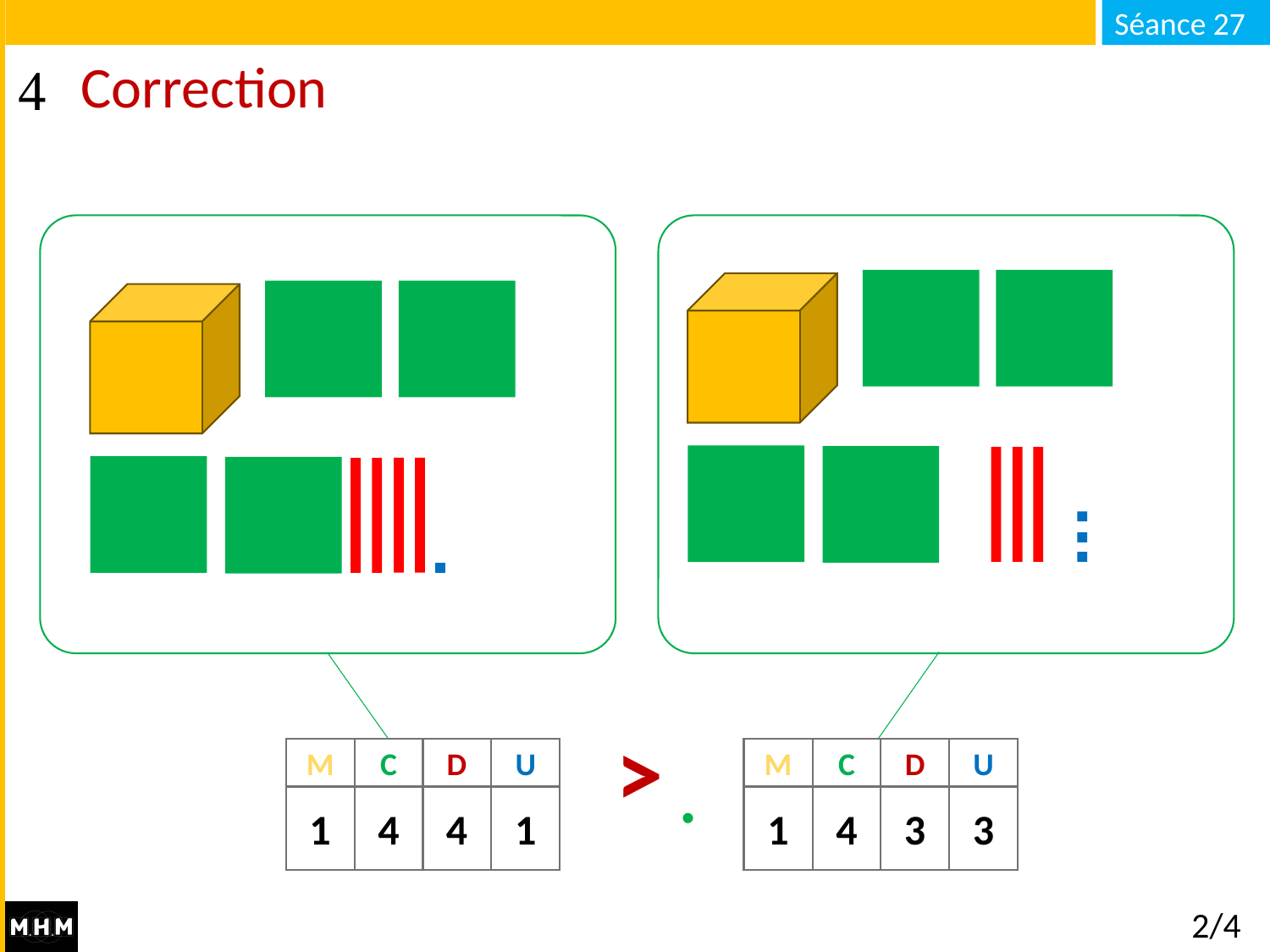

# Correction

<
…	    	 …	    	 …
M
C
D
U
1
4
4
1
M
C
D
U
1
4
3
3
2/4